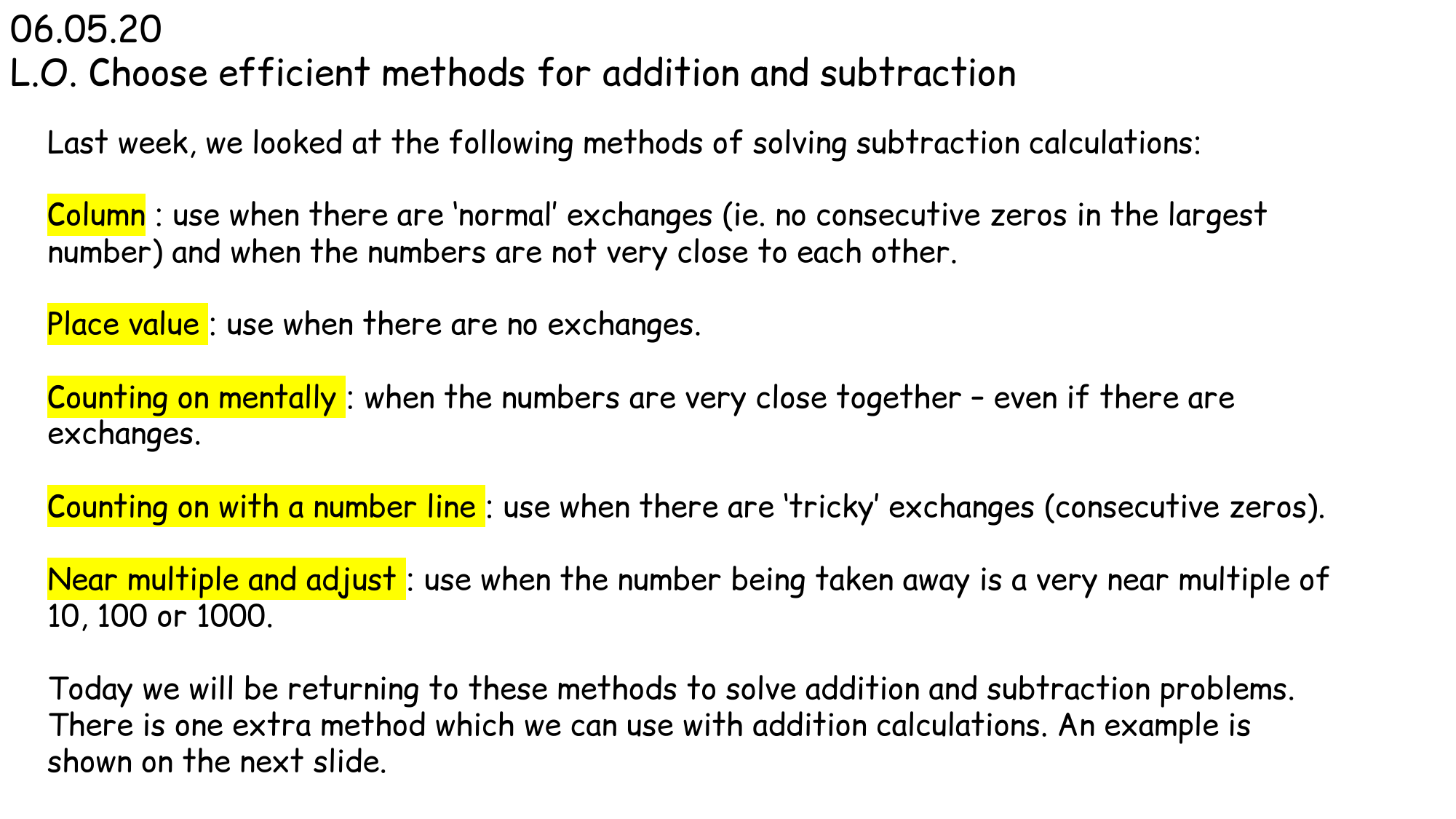

06.05.20
L.O. Choose efficient methods for addition and subtraction
Last week, we looked at the following methods of solving subtraction calculations:

Column : use when there are ‘normal’ exchanges (ie. no consecutive zeros in the largest number) and when the numbers are not very close to each other.

Place value : use when there are no exchanges.

Counting on mentally : when the numbers are very close together – even if there are exchanges.

Counting on with a number line : use when there are ‘tricky’ exchanges (consecutive zeros).

Near multiple and adjust : use when the number being taken away is a very near multiple of 10, 100 or 1000.

Today we will be returning to these methods to solve addition and subtraction problems. There is one extra method which we can use with addition calculations. An example is shown on the next slide.